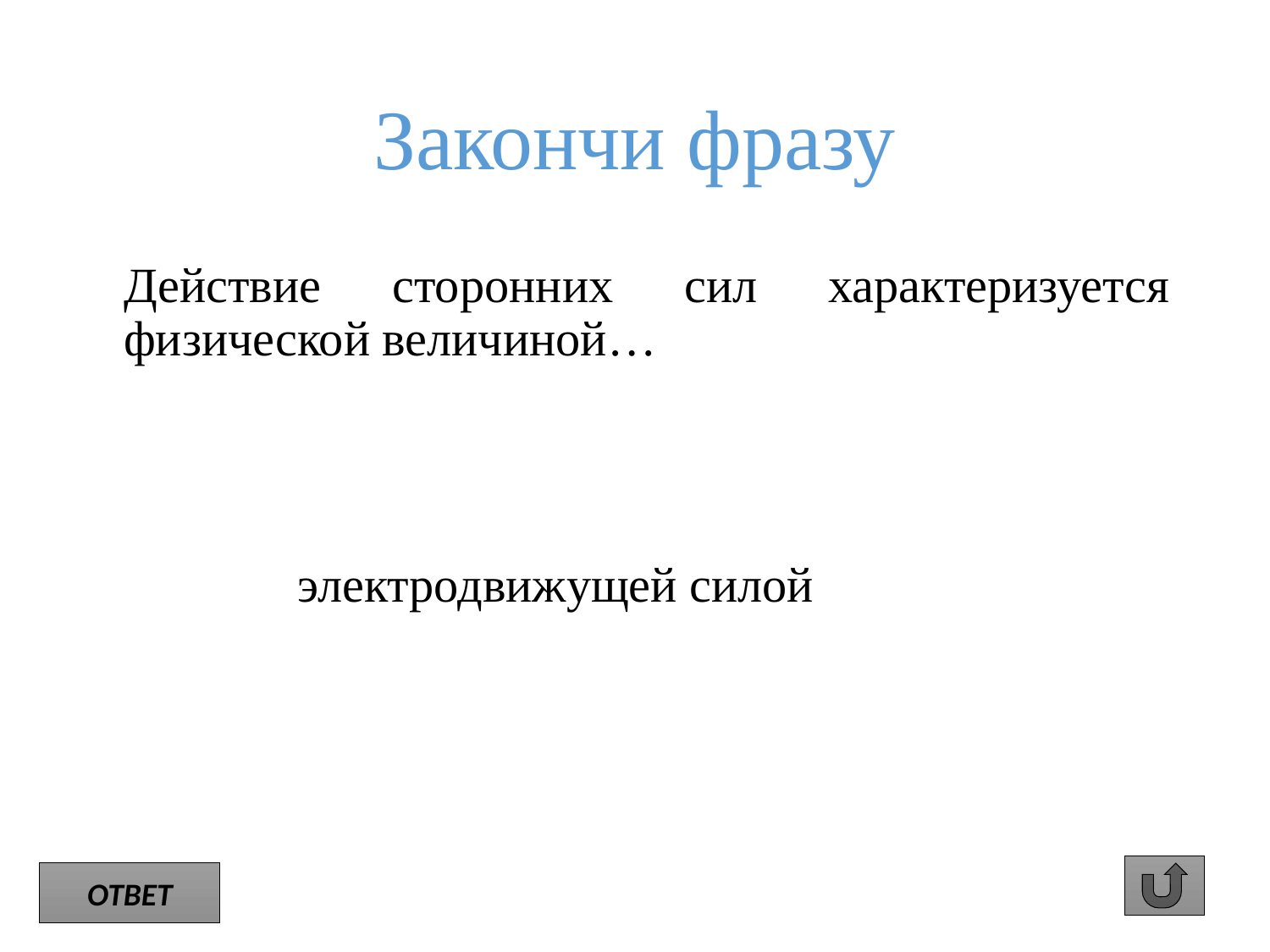

# Закончи фразу
	Действие сторонних сил характеризуется физической величиной…
электродвижущей силой

ОТВЕТ